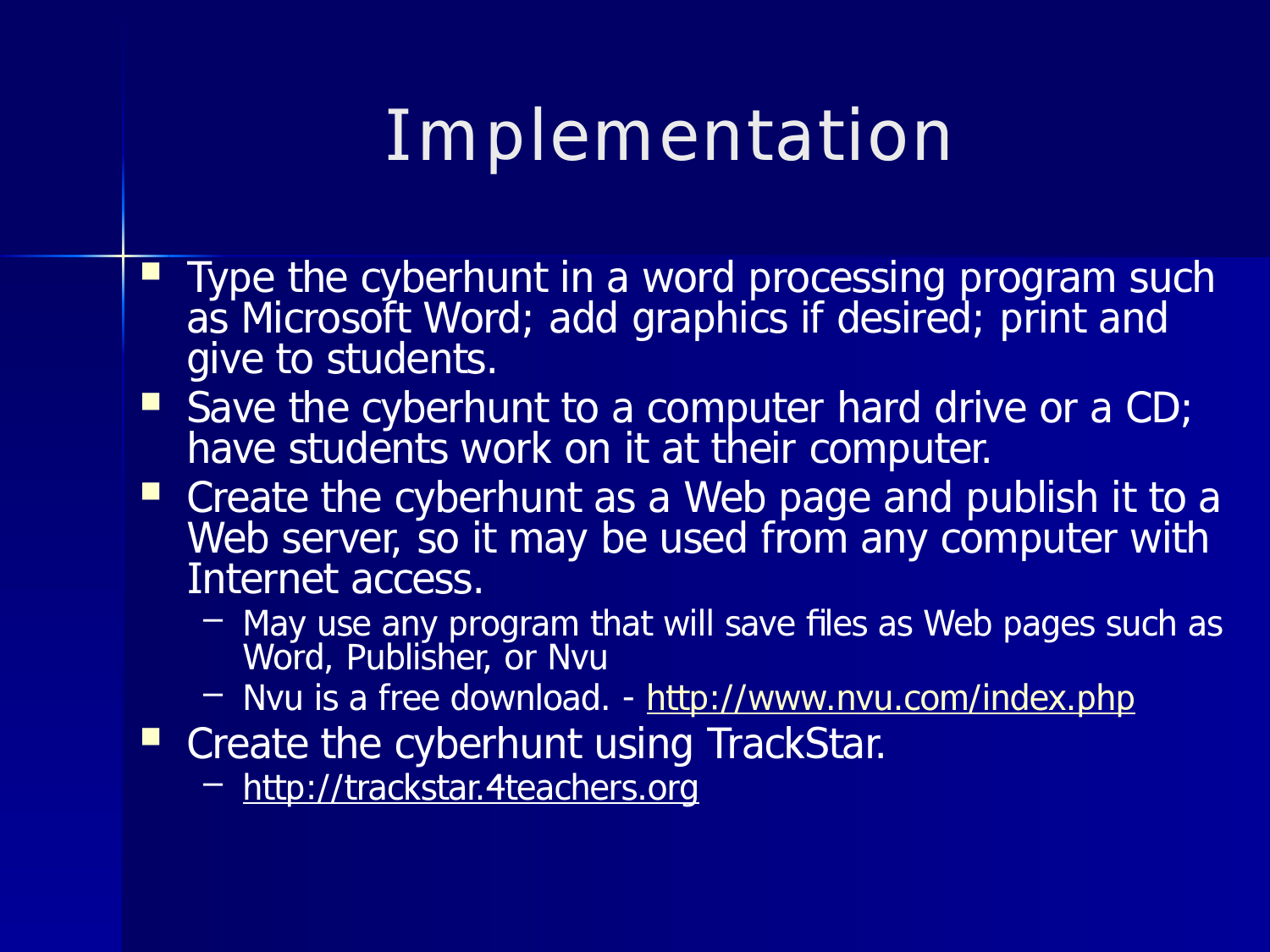

# Implementation
Type the cyberhunt in a word processing program such as Microsoft Word; add graphics if desired; print and give to students.
Save the cyberhunt to a computer hard drive or a CD; have students work on it at their computer.
Create the cyberhunt as a Web page and publish it to a Web server, so it may be used from any computer with Internet access.
May use any program that will save files as Web pages such as Word, Publisher, or Nvu
Nvu is a free download. - http://www.nvu.com/index.php
Create the cyberhunt using TrackStar.
http://trackstar.4teachers.org